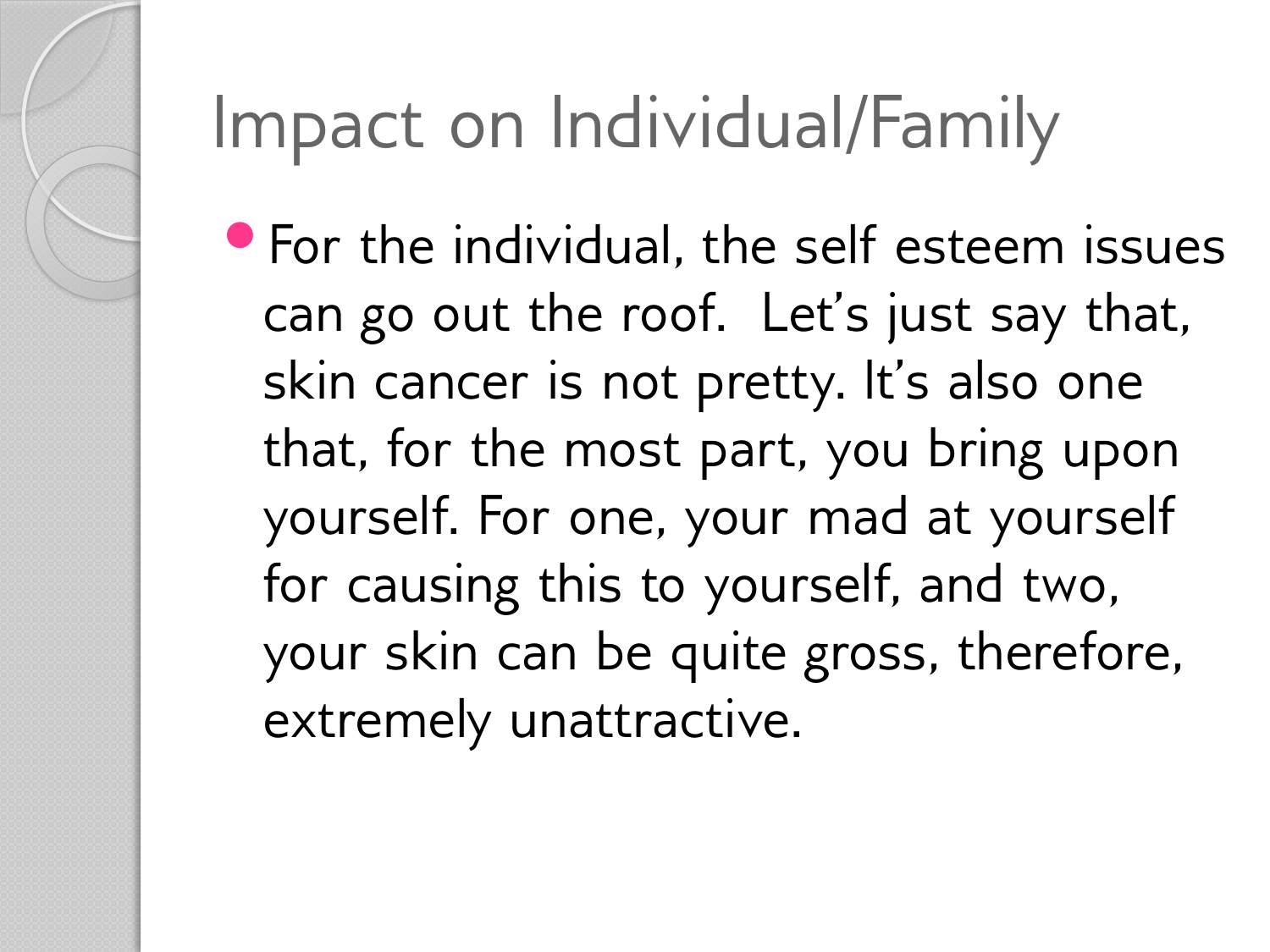

# Impact on Individual/Family
For the individual, the self esteem issues can go out the roof.  Let’s just say that, skin cancer is not pretty. It’s also one that, for the most part, you bring upon yourself. For one, your mad at yourself for causing this to yourself, and two, your skin can be quite gross, therefore, extremely unattractive.